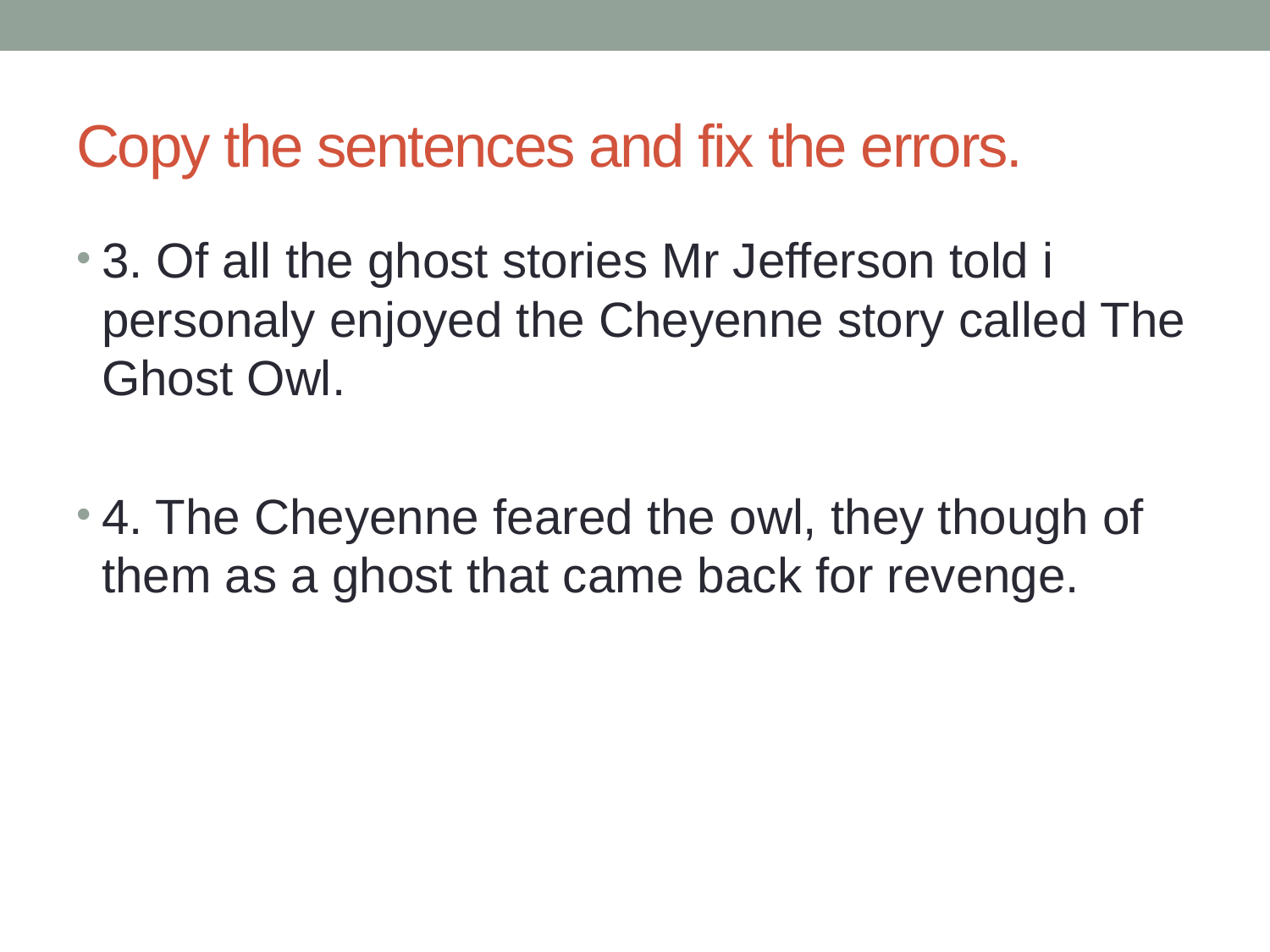

# Copy the sentences and fix the errors.
3. Of all the ghost stories Mr Jefferson told i personaly enjoyed the Cheyenne story called The Ghost Owl.

4. The Cheyenne feared the owl, they though of them as a ghost that came back for revenge.